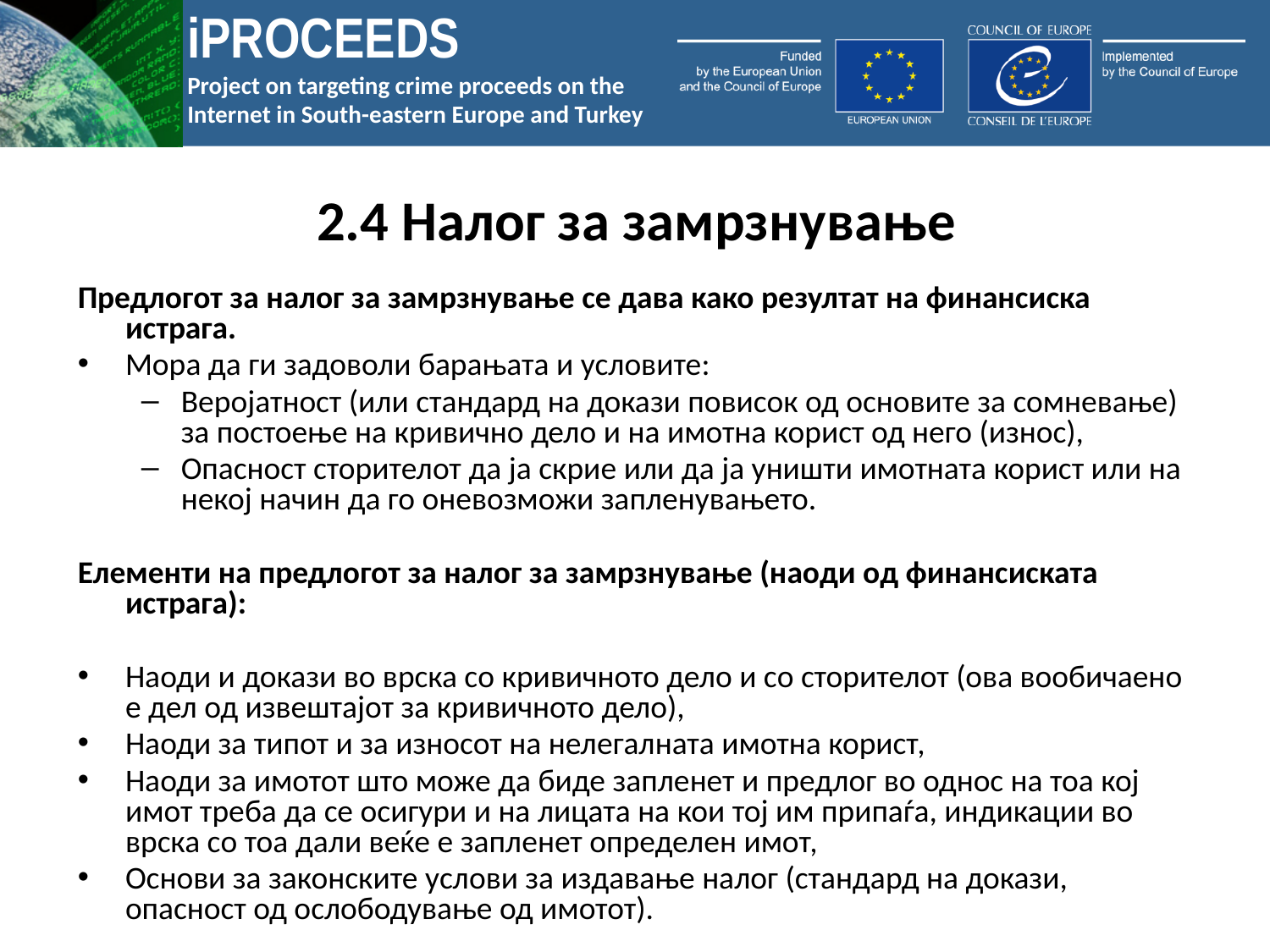

# 2.4 Налог за замрзнување
Предлогот за налог за замрзнување се дава како резултат на финансиска истрага.
Мора да ги задоволи барањата и условите:
Веројатност (или стандард на докази повисок од основите за сомневање) за постоење на кривично дело и на имотна корист од него (износ),
Опасност сторителот да ја скрие или да ја уништи имотната корист или на некој начин да го оневозможи запленувањето.

Елементи на предлогот за налог за замрзнување (наоди од финансиската истрага):

Наоди и докази во врска со кривичното дело и со сторителот (ова вообичаено е дел од извештајот за кривичното дело),
Наоди за типот и за износот на нелегалната имотна корист,
Наоди за имотот што може да биде запленет и предлог во однос на тоа кој имот треба да се осигури и на лицата на кои тој им припаѓа, индикации во врска со тоа дали веќе е запленет определен имот,
Основи за законските услови за издавање налог (стандард на докази, опасност од ослободување од имотот).